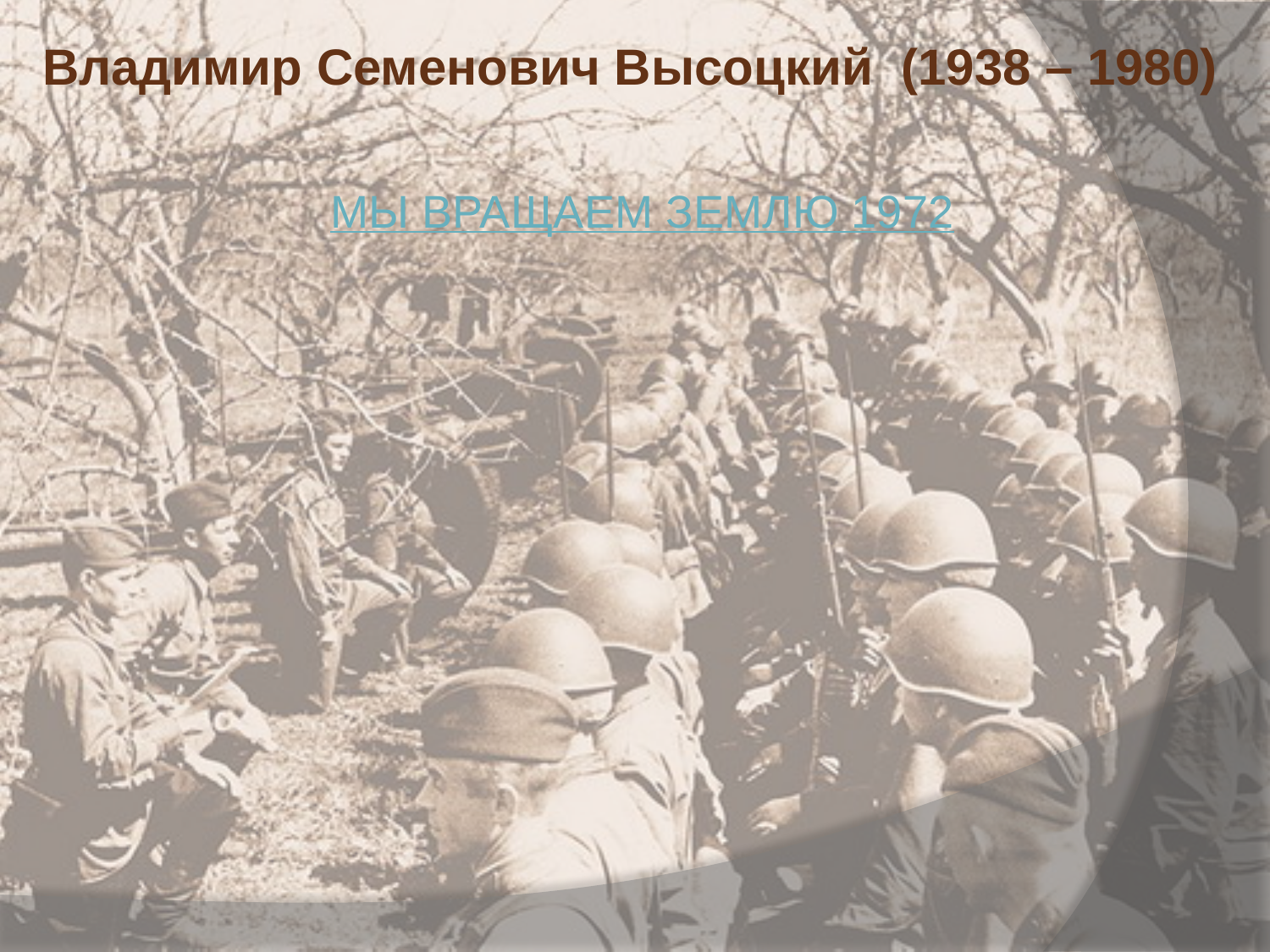

# Владимир Семенович Высоцкий  (1938 – 1980)
МЫ ВРАЩАЕМ ЗЕМЛЮ 1972